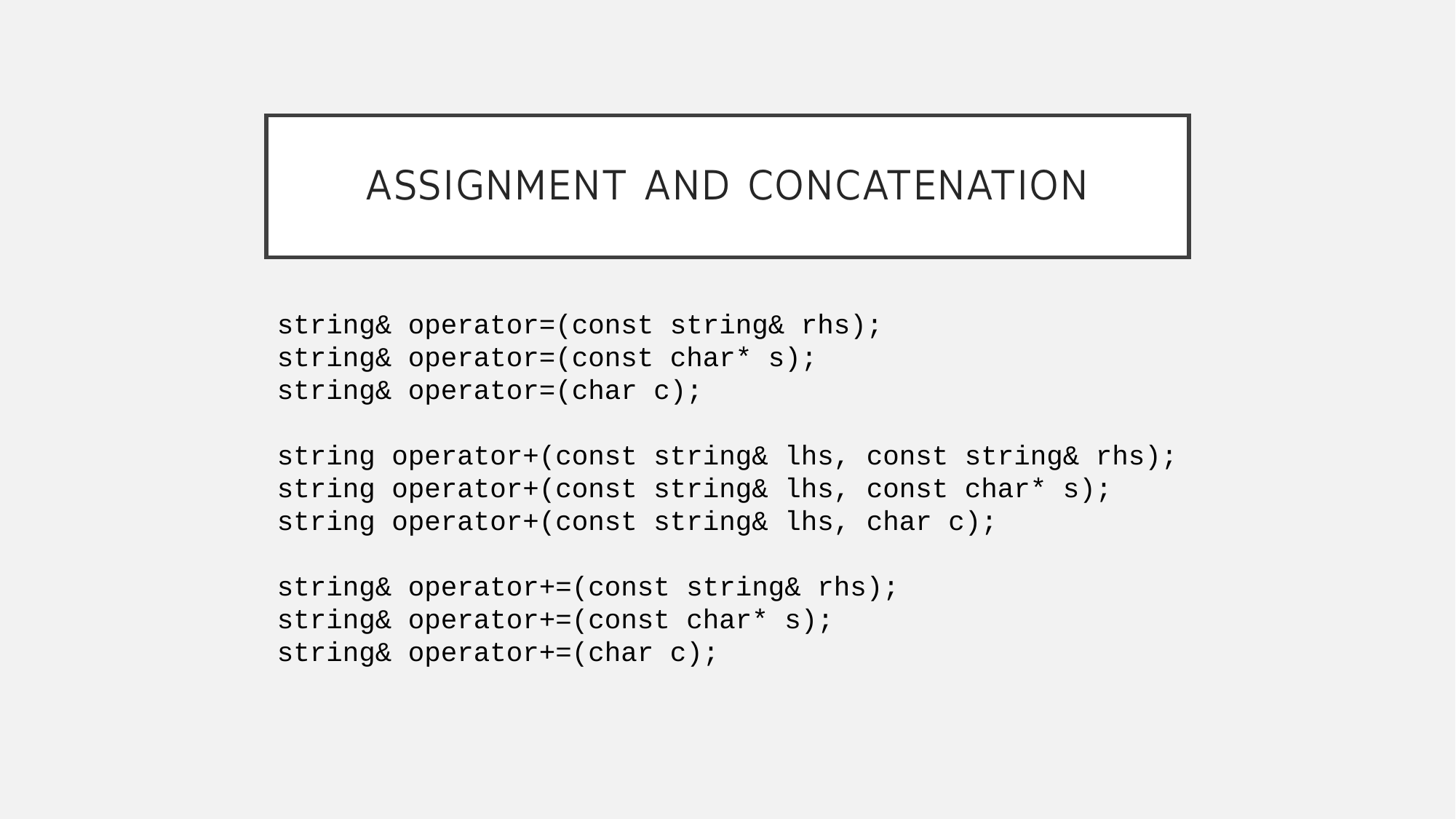

# Assignment and Concatenation
string& operator=(const string& rhs);
string& operator=(const char* s);
string& operator=(char c);

string operator+(const string& lhs, const string& rhs);
string operator+(const string& lhs, const char* s);
string operator+(const string& lhs, char c);

string& operator+=(const string& rhs);
string& operator+=(const char* s);
string& operator+=(char c);